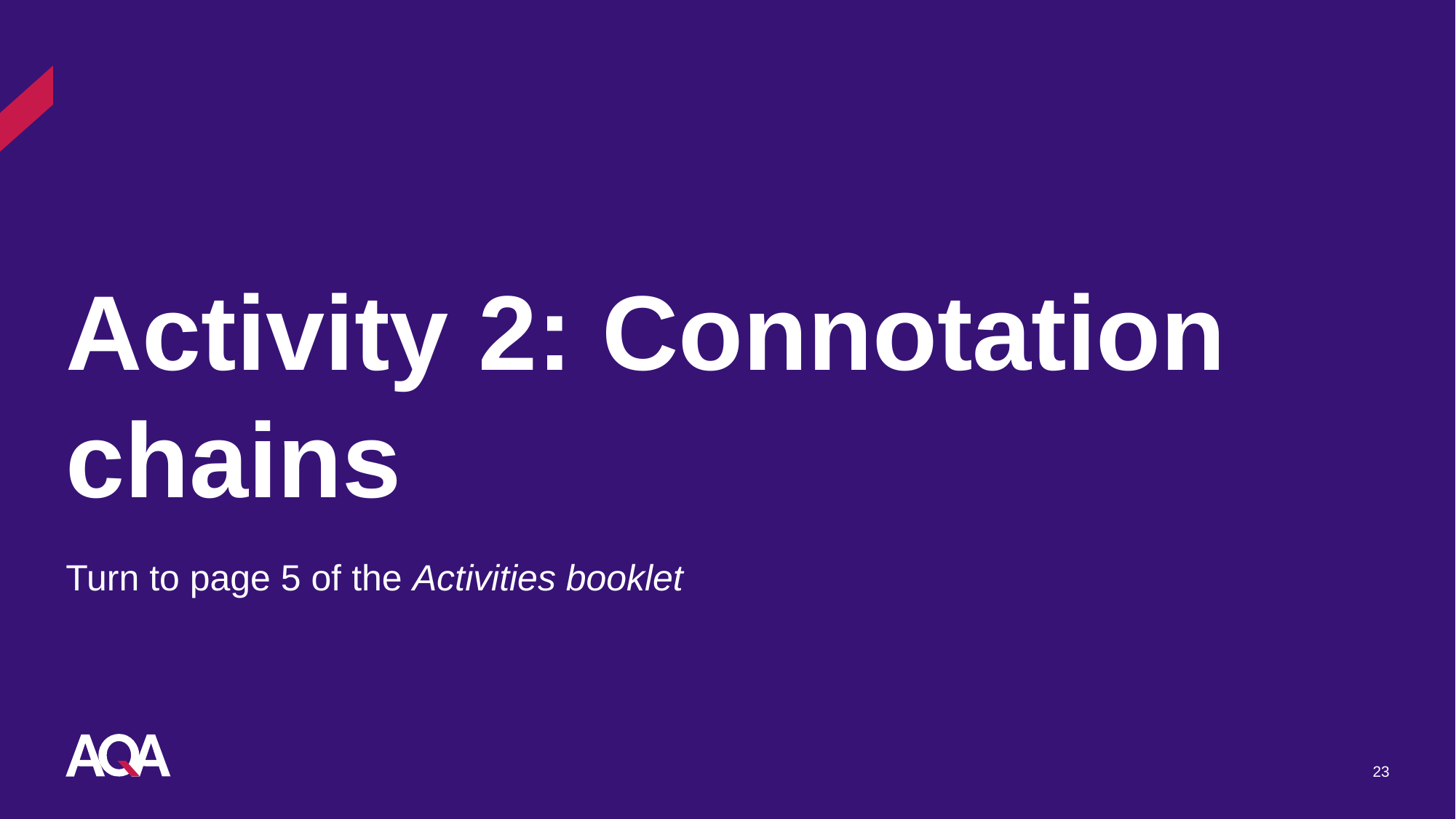

# Activity 2: Connotation chains
Turn to page 5 of the Activities booklet
23